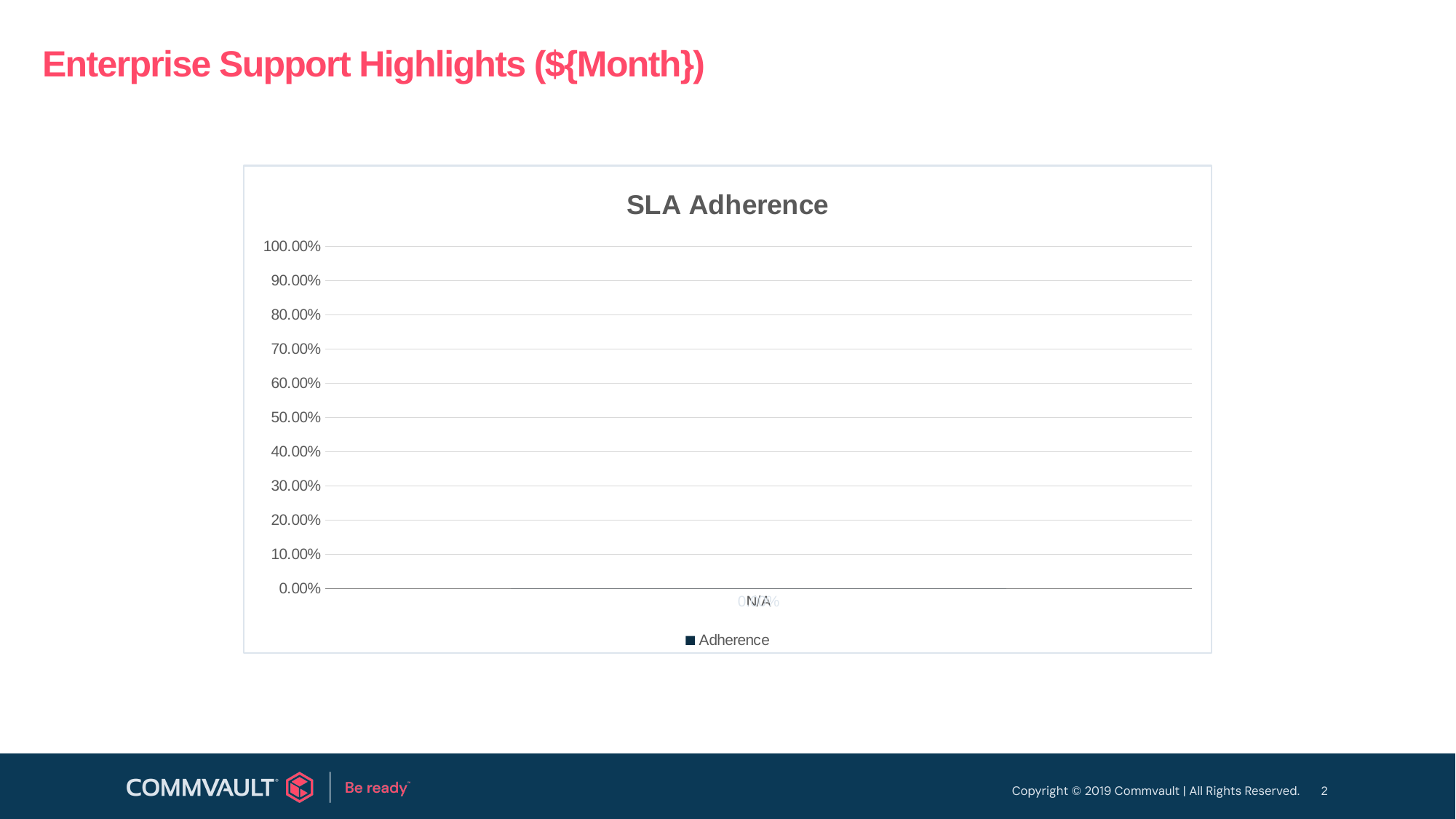

# Enterprise Support Highlights (${Month})

### Chart: SLA Adherence

| Category | Adherence |
|---|---|
| N/A | 0.0 |
2